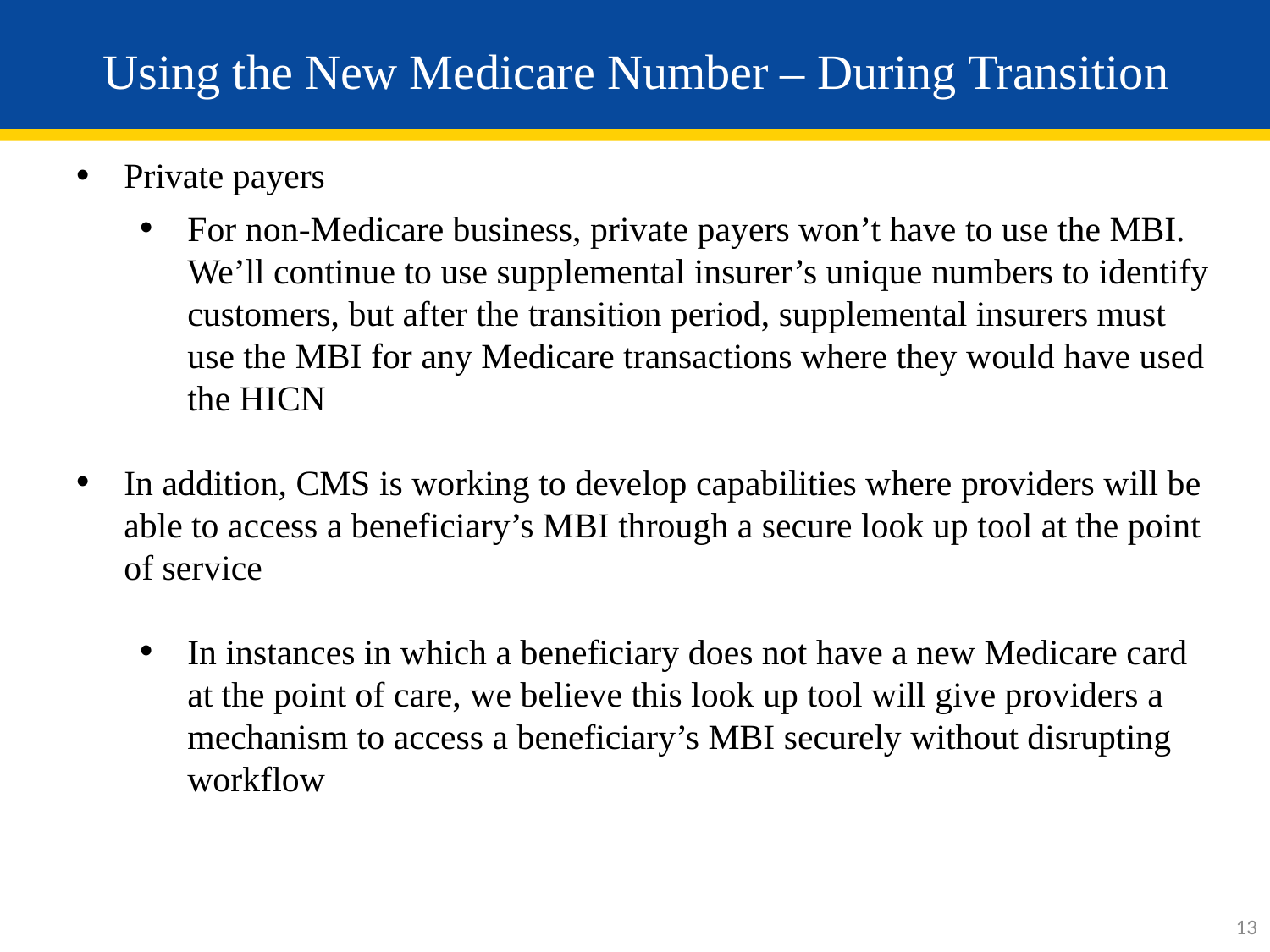

Using the New Medicare Number – During Transition
Private payers
For non-Medicare business, private payers won’t have to use the MBI. We’ll continue to use supplemental insurer’s unique numbers to identify customers, but after the transition period, supplemental insurers must use the MBI for any Medicare transactions where they would have used the HICN

In addition, CMS is working to develop capabilities where providers will be able to access a beneficiary’s MBI through a secure look up tool at the point of service

In instances in which a beneficiary does not have a new Medicare card at the point of care, we believe this look up tool will give providers a mechanism to access a beneficiary’s MBI securely without disrupting workflow

13